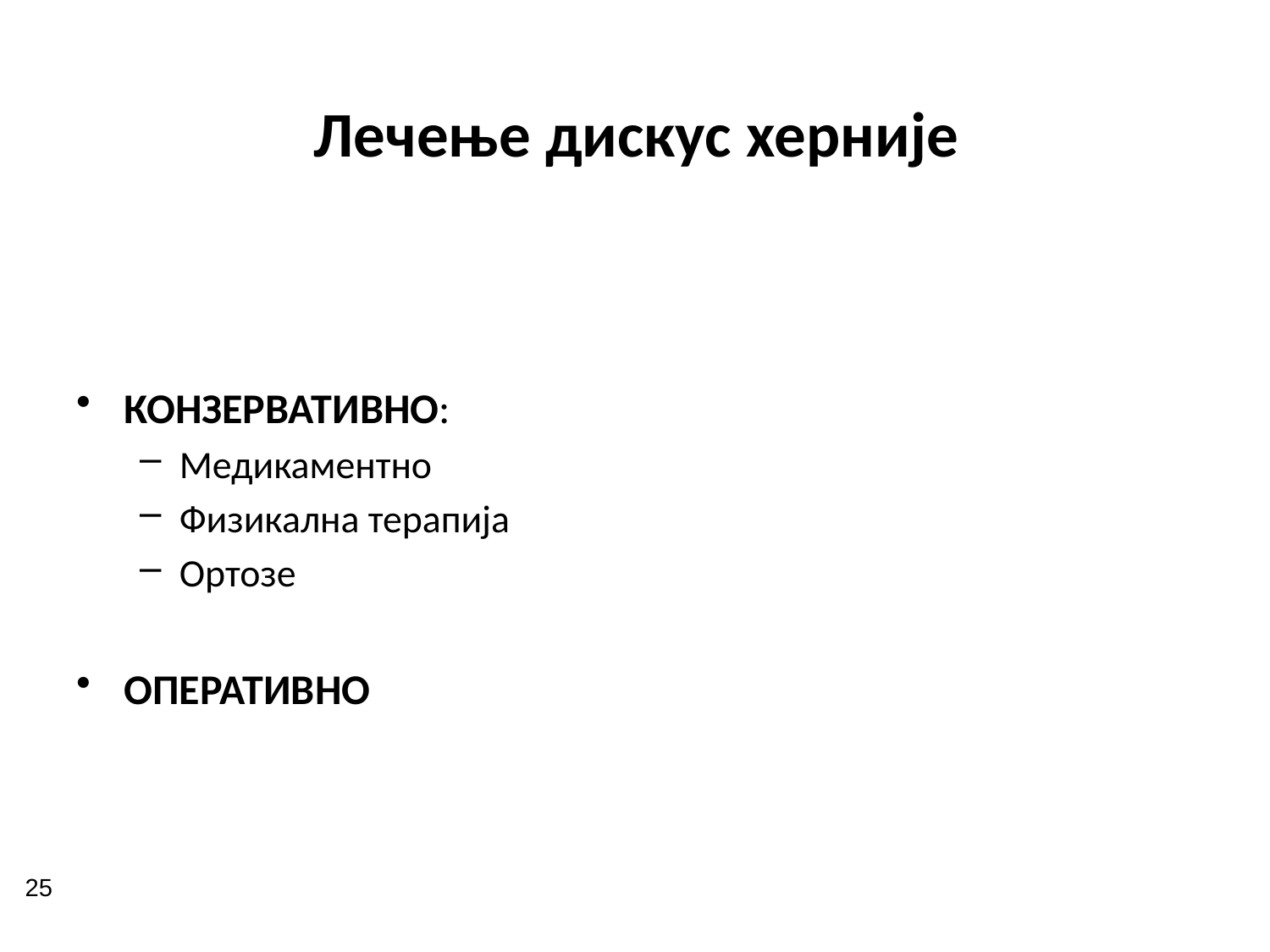

# Лечење дискус херније
КОНЗЕРВАТИВНО:
Медикаментно
Физикална терапија
Ортозе

ОПЕРАТИВНО
25